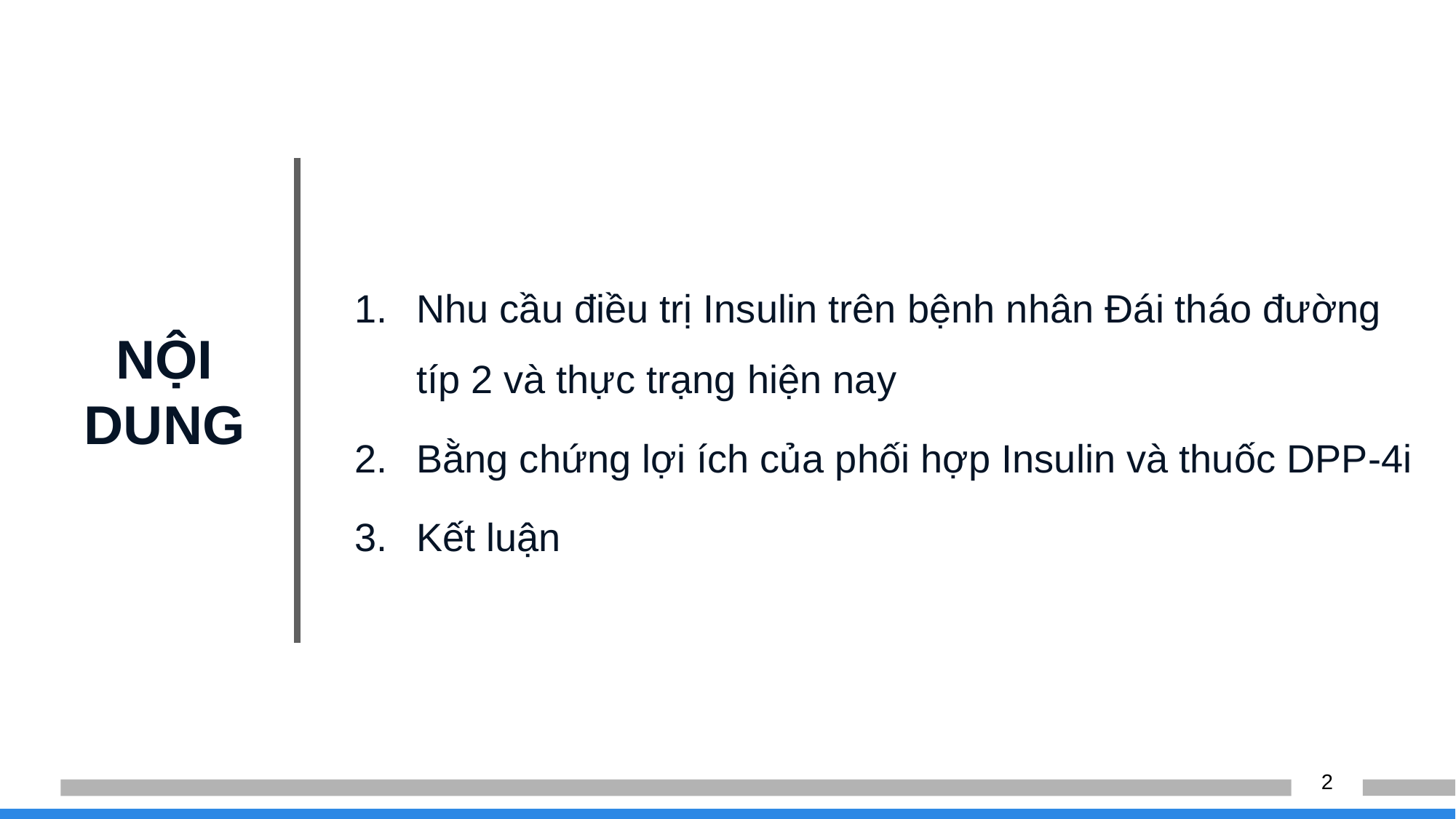

NỘI DUNG
Nhu cầu điều trị Insulin trên bệnh nhân Đái tháo đường típ 2 và thực trạng hiện nay
Bằng chứng lợi ích của phối hợp Insulin và thuốc DPP-4i
Kết luận
2